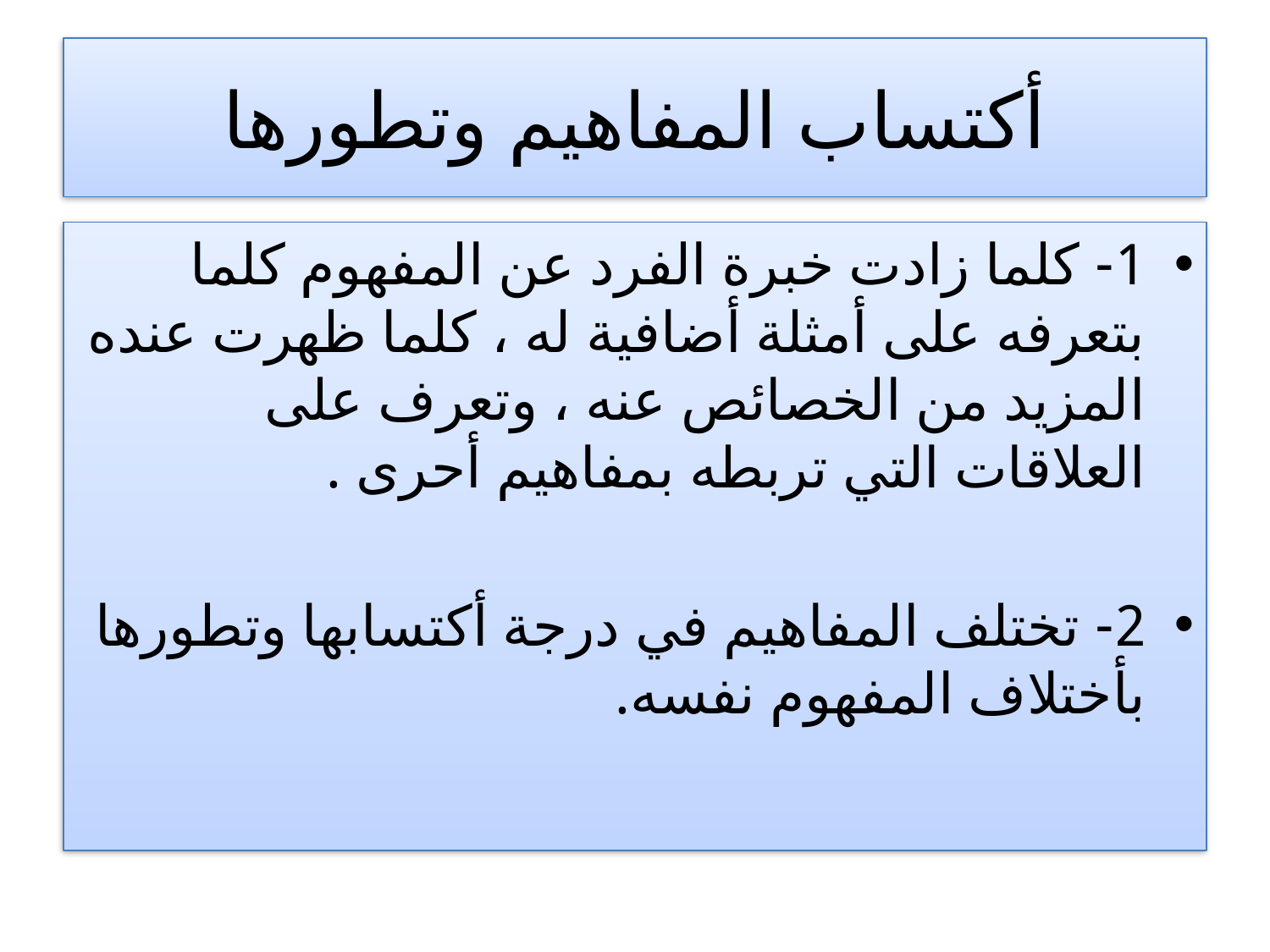

# أكتساب المفاهيم وتطورها
1- كلما زادت خبرة الفرد عن المفهوم كلما بتعرفه على أمثلة أضافية له ، كلما ظهرت عنده المزيد من الخصائص عنه ، وتعرف على العلاقات التي تربطه بمفاهيم أحرى .

2- تختلف المفاهيم في درجة أكتسابها وتطورها بأختلاف المفهوم نفسه.